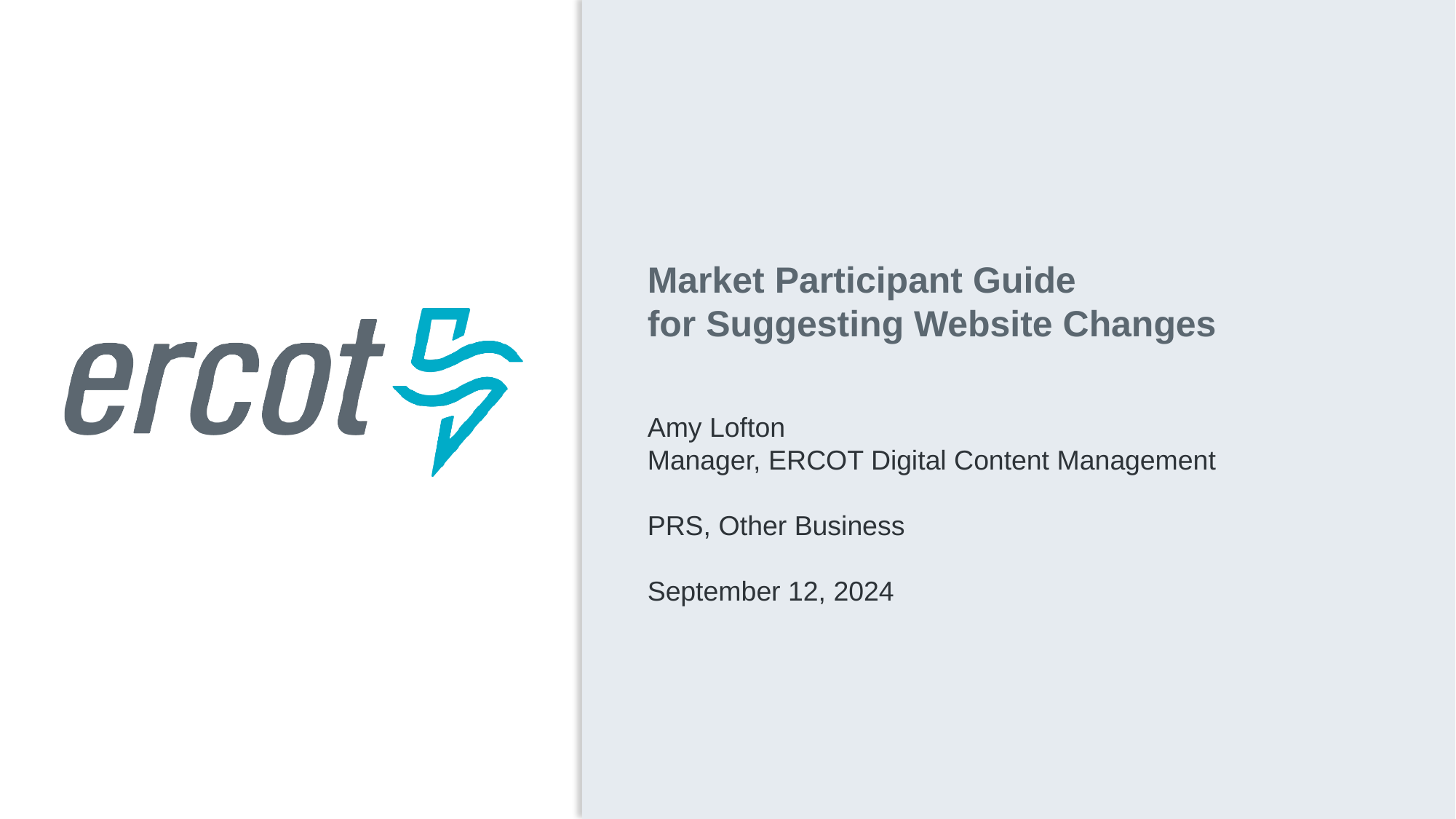

Market Participant Guide
for Suggesting Website Changes

Amy Lofton
Manager, ERCOT Digital Content Management

PRS, Other Business

September 12, 2024